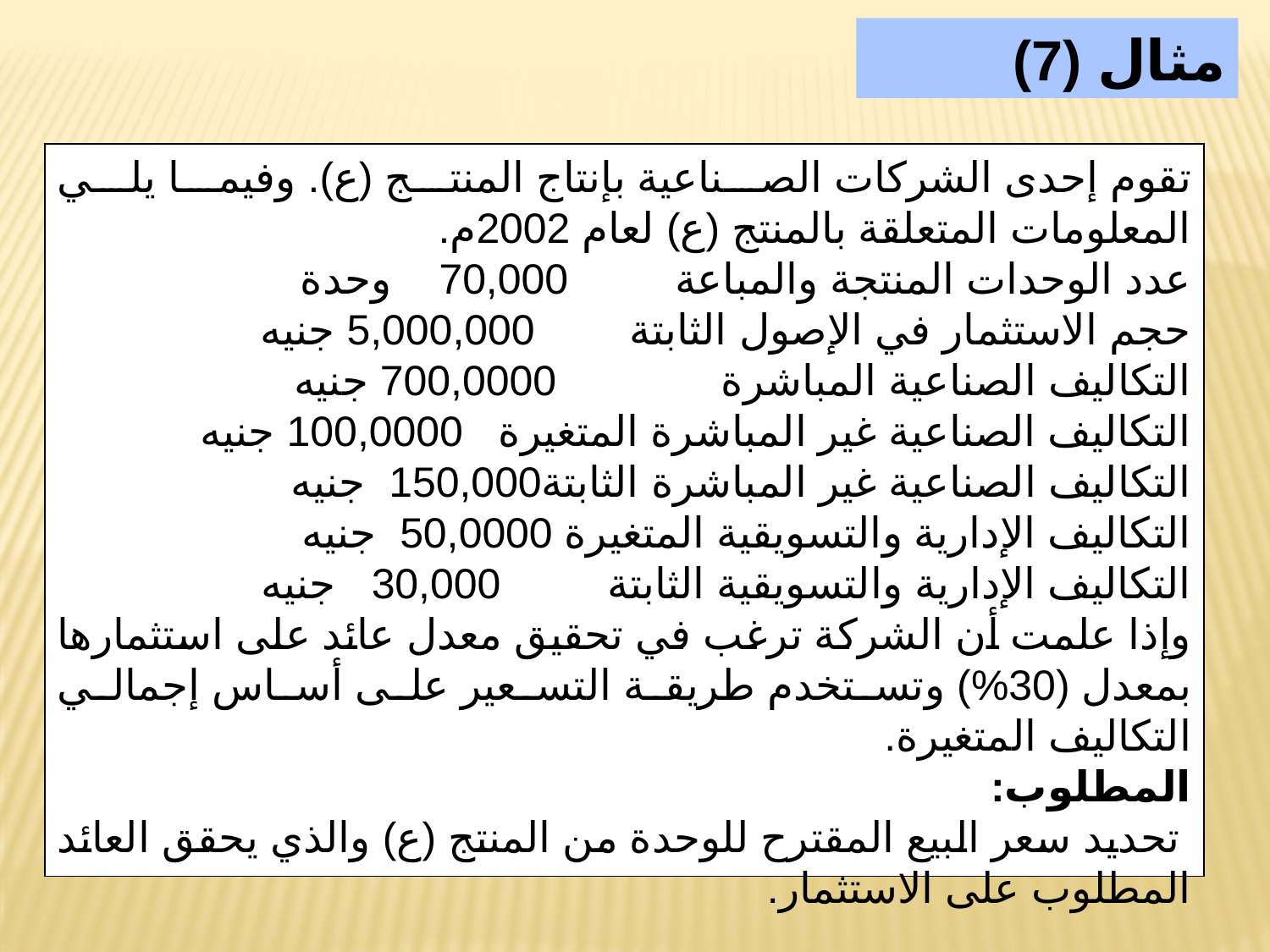

مثال (7)
تقوم إحدى الشركات الصناعية بإنتاج المنتج (ع). وفيما يلي المعلومات المتعلقة بالمنتج (ع) لعام 2002م.
عدد الوحدات المنتجة والمباعة 	        70,000    وحدة
حجم الاستثمار في الإصول الثابتة	        5,000,000 جنيه
التكاليف الصناعية المباشرة 			700,0000 جنيه
التكاليف الصناعية غير المباشرة المتغيرة   100,0000 جنيه
التكاليف الصناعية غير المباشرة الثابتة	150,000  جنيه
التكاليف الإدارية والتسويقية المتغيرة 	50,0000  جنيه
التكاليف الإدارية والتسويقية الثابتة 	        30,000   جنيه
وإذا علمت أن الشركة ترغب في تحقيق معدل عائد على استثمارها بمعدل (30%) وتستخدم طريقة التسعير على أساس إجمالي التكاليف المتغيرة.
المطلوب:
 تحديد سعر البيع المقترح للوحدة من المنتج (ع) والذي يحقق العائد المطلوب على الاستثمار.